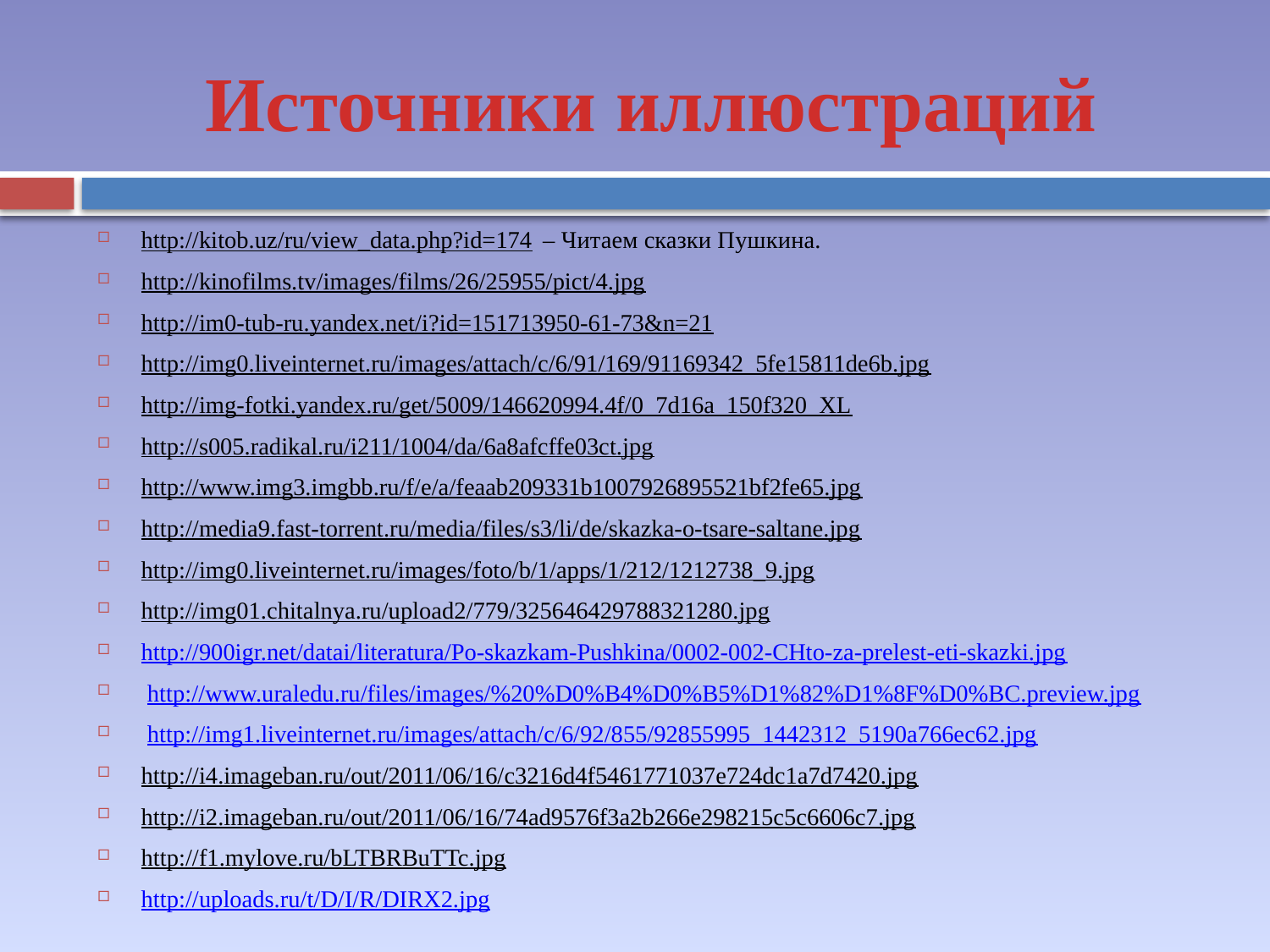

# Источники иллюстраций
http://kitob.uz/ru/view_data.php?id=174 – Читаем сказки Пушкина.
http://kinofilms.tv/images/films/26/25955/pict/4.jpg
http://im0-tub-ru.yandex.net/i?id=151713950-61-73&n=21
http://img0.liveinternet.ru/images/attach/c/6/91/169/91169342_5fe15811de6b.jpg
http://img-fotki.yandex.ru/get/5009/146620994.4f/0_7d16a_150f320_XL
http://s005.radikal.ru/i211/1004/da/6a8afcffe03ct.jpg
http://www.img3.imgbb.ru/f/e/a/feaab209331b1007926895521bf2fe65.jpg
http://media9.fast-torrent.ru/media/files/s3/li/de/skazka-o-tsare-saltane.jpg
http://img0.liveinternet.ru/images/foto/b/1/apps/1/212/1212738_9.jpg
http://img01.chitalnya.ru/upload2/779/325646429788321280.jpg
http://900igr.net/datai/literatura/Po-skazkam-Pushkina/0002-002-CHto-za-prelest-eti-skazki.jpg
 http://www.uraledu.ru/files/images/%20%D0%B4%D0%B5%D1%82%D1%8F%D0%BC.preview.jpg
 http://img1.liveinternet.ru/images/attach/c/6/92/855/92855995_1442312_5190a766ec62.jpg
http://i4.imageban.ru/out/2011/06/16/c3216d4f5461771037e724dc1a7d7420.jpg
http://i2.imageban.ru/out/2011/06/16/74ad9576f3a2b266e298215c5c6606c7.jpg
http://f1.mylove.ru/bLTBRBuTTc.jpg
http://uploads.ru/t/D/I/R/DIRX2.jpg